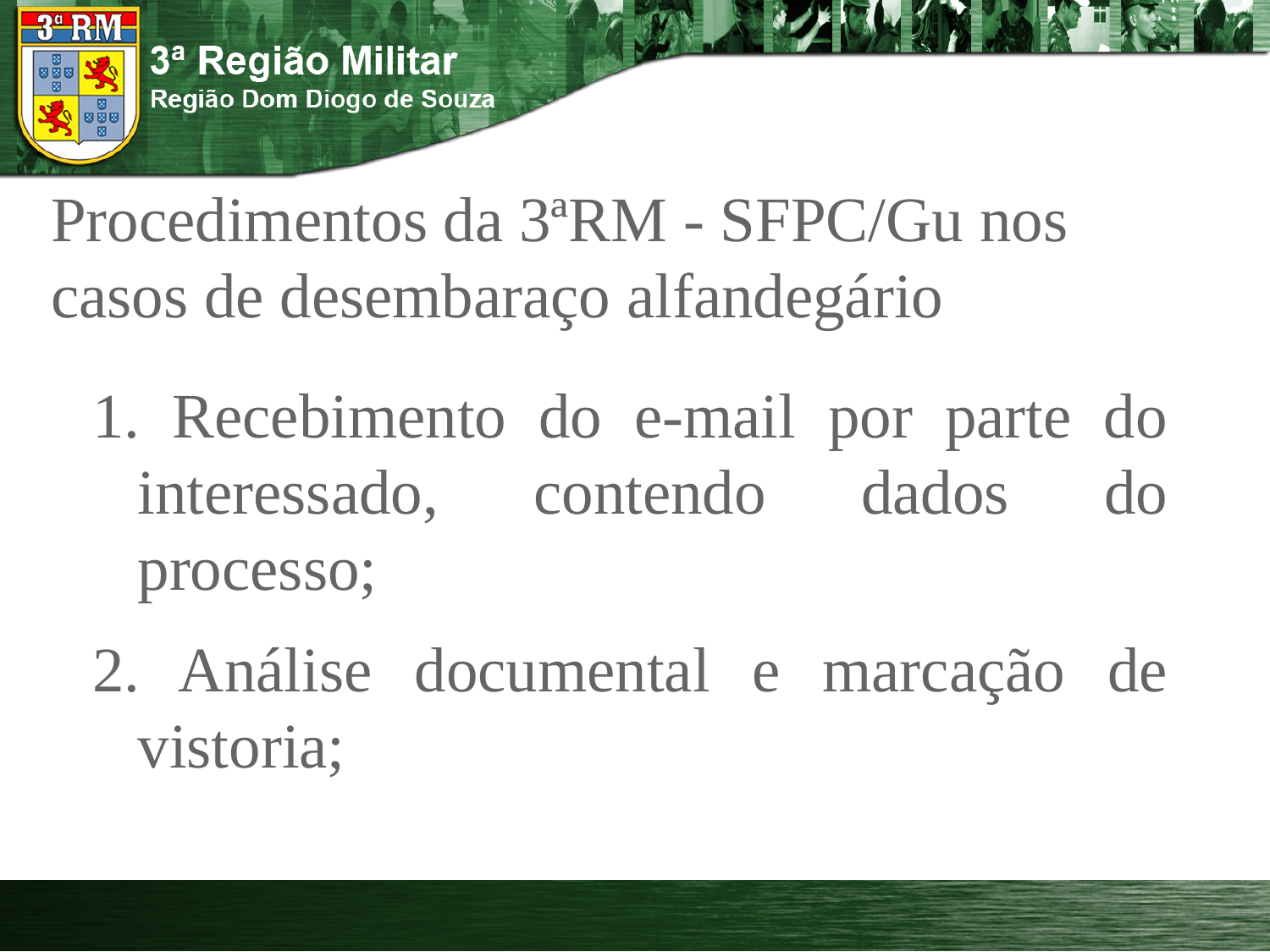

# Procedimentos da 3ªRM - SFPC/Gu nos casos de desembaraço alfandegário

1. Recebimento do e-mail por parte do interessado, contendo dados do processo;
2. Análise documental e marcação de vistoria;